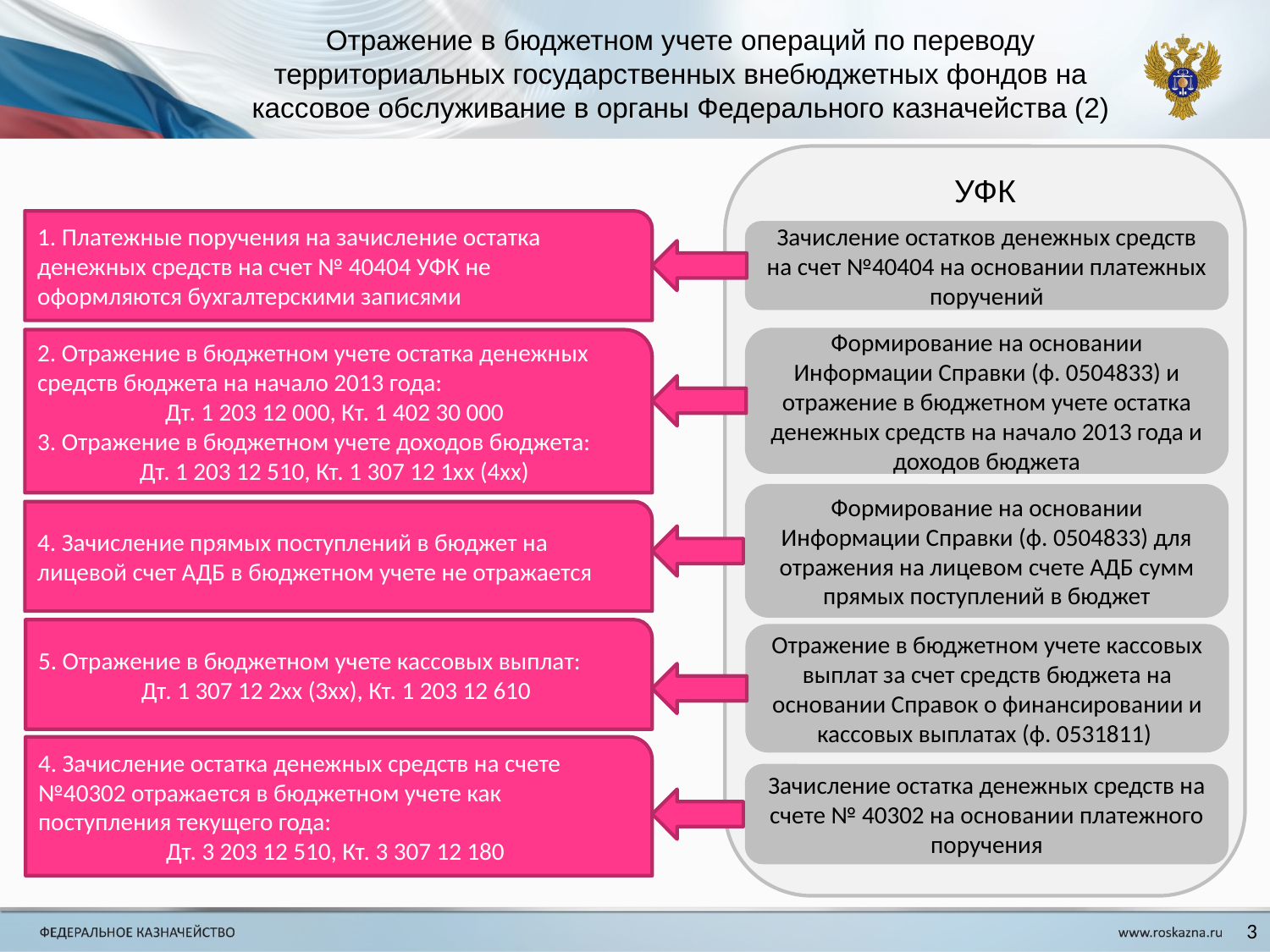

Отражение в бюджетном учете операций по переводу территориальных государственных внебюджетных фондов на кассовое обслуживание в органы Федерального казначейства (2)
УФК
1. Платежные поручения на зачисление остатка денежных средств на счет № 40404 УФК не оформляются бухгалтерскими записями
Зачисление остатков денежных средств на счет №40404 на основании платежных поручений

2. Отражение в бюджетном учете остатка денежных средств бюджета на начало 2013 года:
Дт. 1 203 12 000, Кт. 1 402 30 000
3. Отражение в бюджетном учете доходов бюджета:
Дт. 1 203 12 510, Кт. 1 307 12 1хх (4хх)
Формирование на основании Информации Справки (ф. 0504833) и отражение в бюджетном учете остатка денежных средств на начало 2013 года и доходов бюджета

Формирование на основании Информации Справки (ф. 0504833) для отражения на лицевом счете АДБ сумм прямых поступлений в бюджет
4. Зачисление прямых поступлений в бюджет на лицевой счет АДБ в бюджетном учете не отражается

5. Отражение в бюджетном учете кассовых выплат:
Дт. 1 307 12 2хх (3хх), Кт. 1 203 12 610
Отражение в бюджетном учете кассовых выплат за счет средств бюджета на основании Справок о финансировании и кассовых выплатах (ф. 0531811)

4. Зачисление остатка денежных средств на счете №40302 отражается в бюджетном учете как поступления текущего года:
Дт. 3 203 12 510, Кт. 3 307 12 180
Зачисление остатка денежных средств на счете № 40302 на основании платежного поручения

3